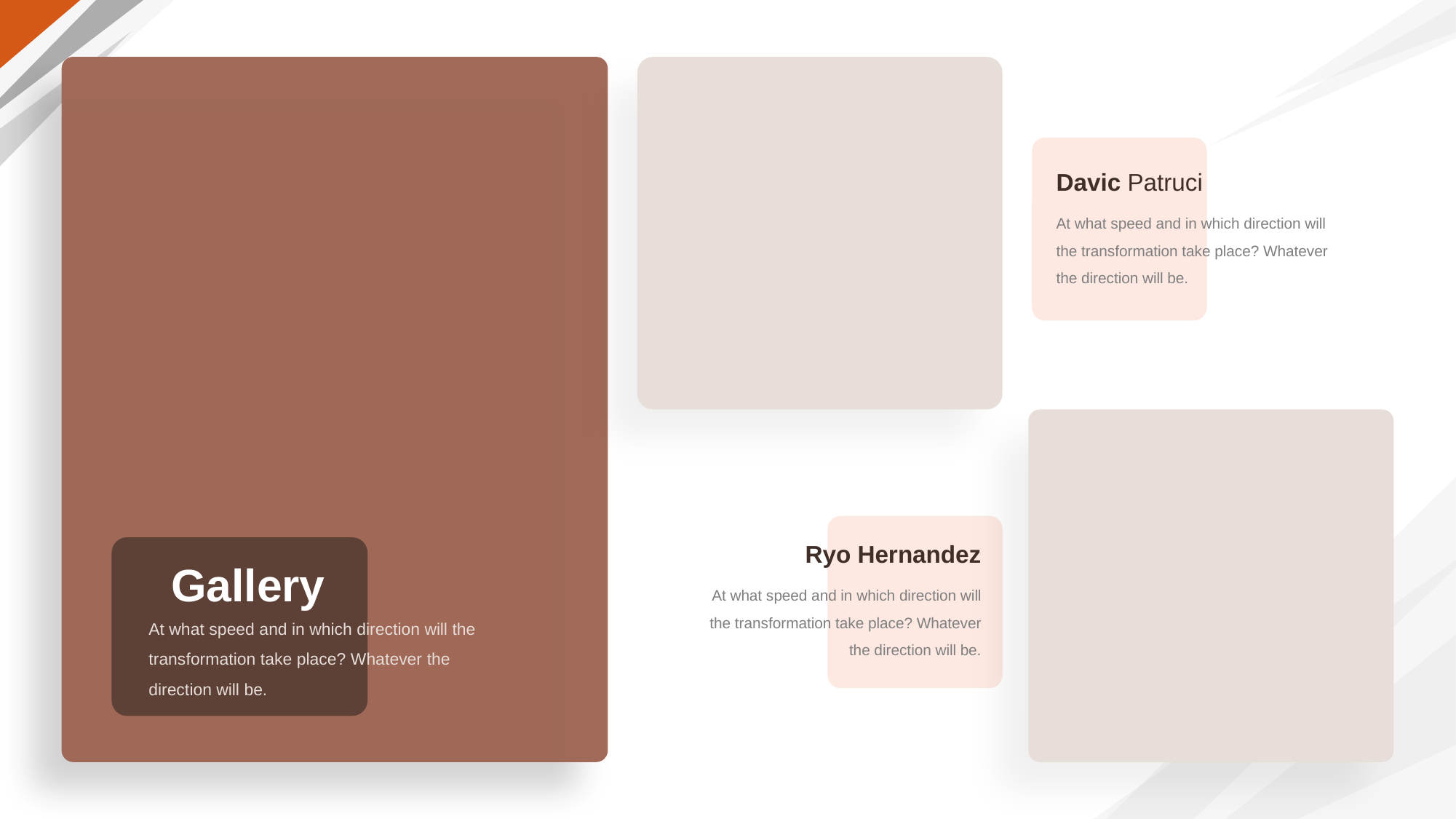

Davic Patruci
At what speed and in which direction will the transformation take place? Whatever the direction will be.

Ryo Hernandez

# Gallery
At what speed and in which direction will the transformation take place? Whatever the direction will be.
At what speed and in which direction will the transformation take place? Whatever the direction will be.